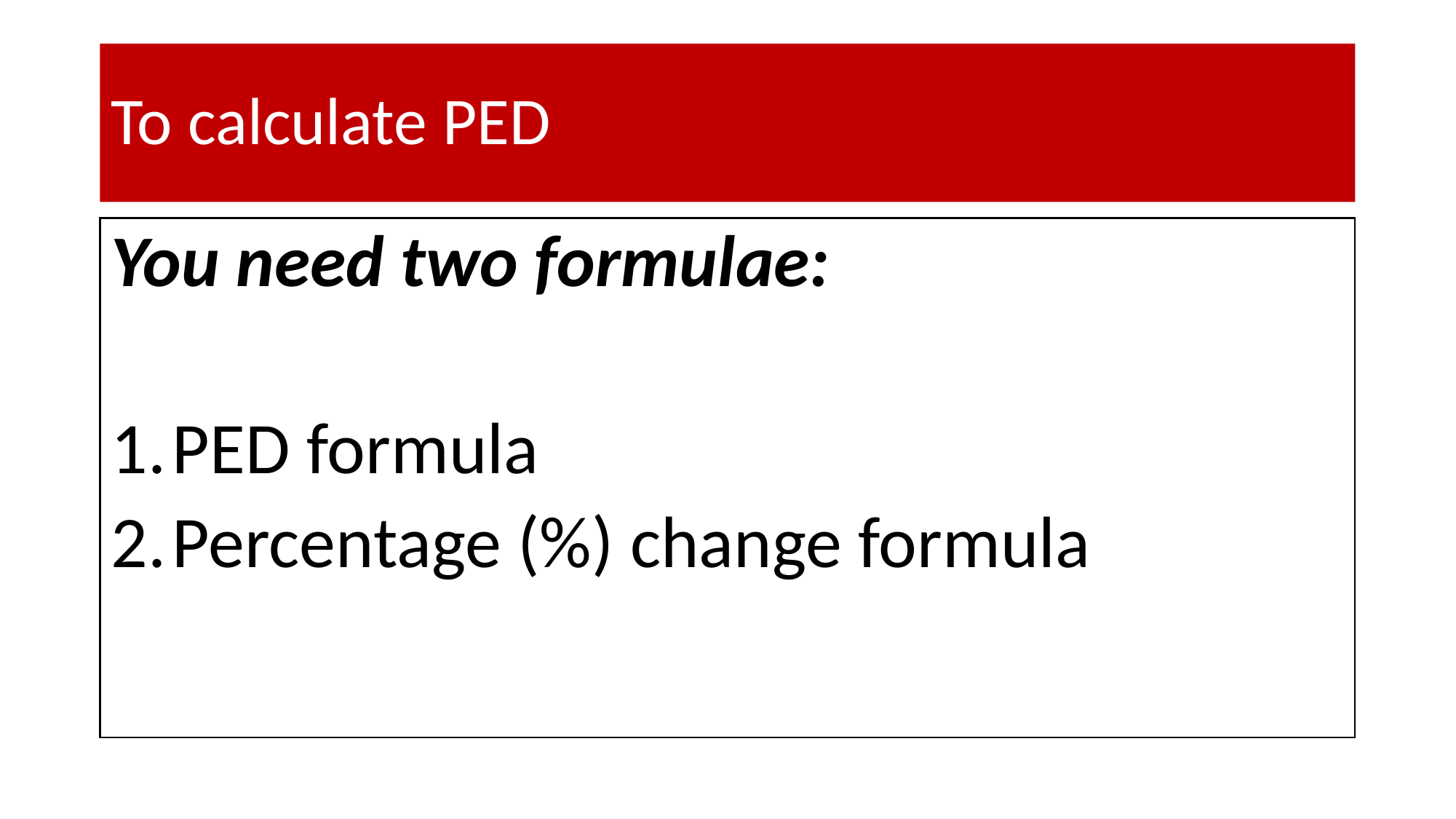

# To calculate PED
You need two formulae:

PED formula
Percentage (%) change formula